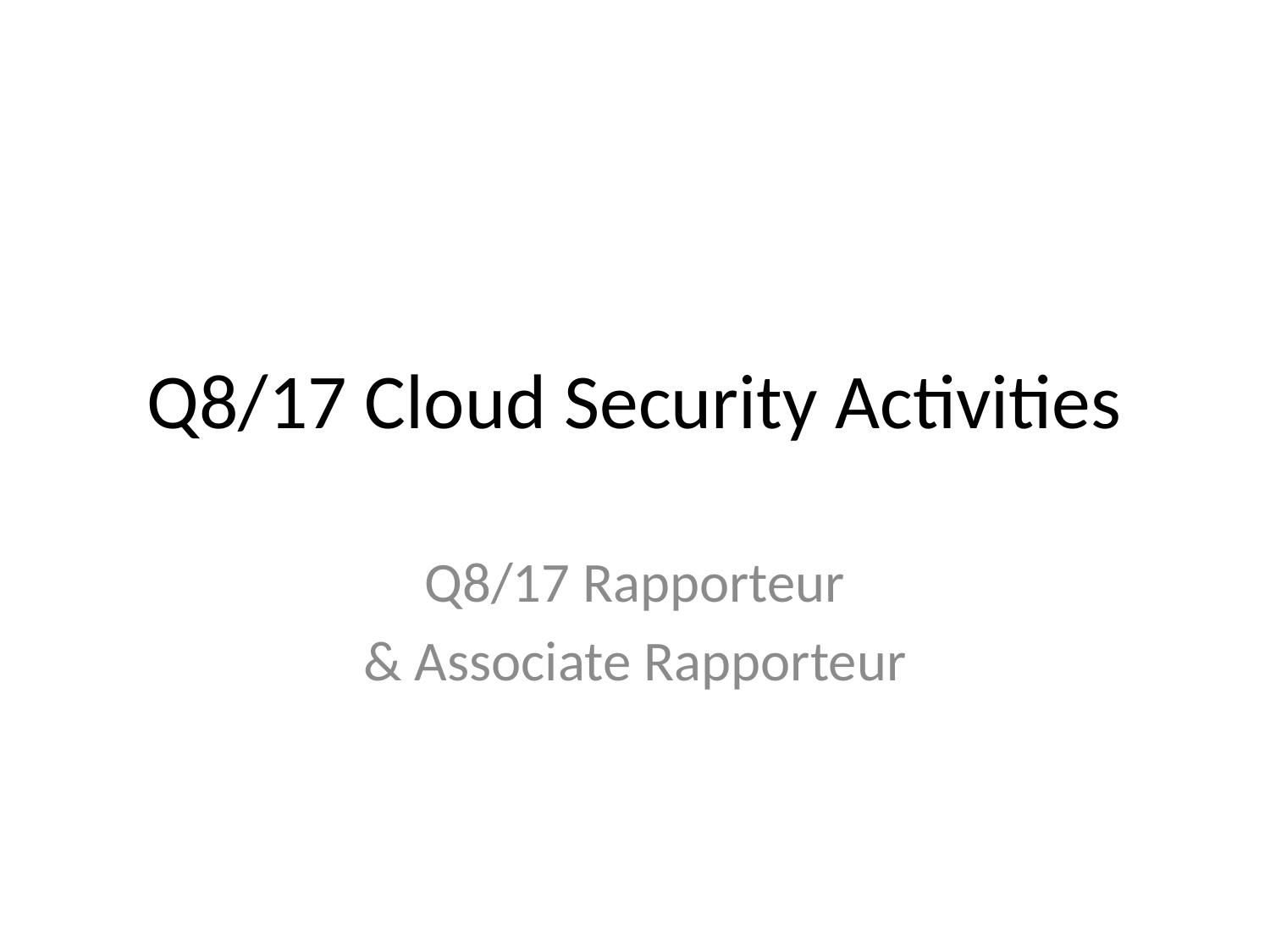

# Q8/17 Cloud Security Activities
Q8/17 Rapporteur
& Associate Rapporteur